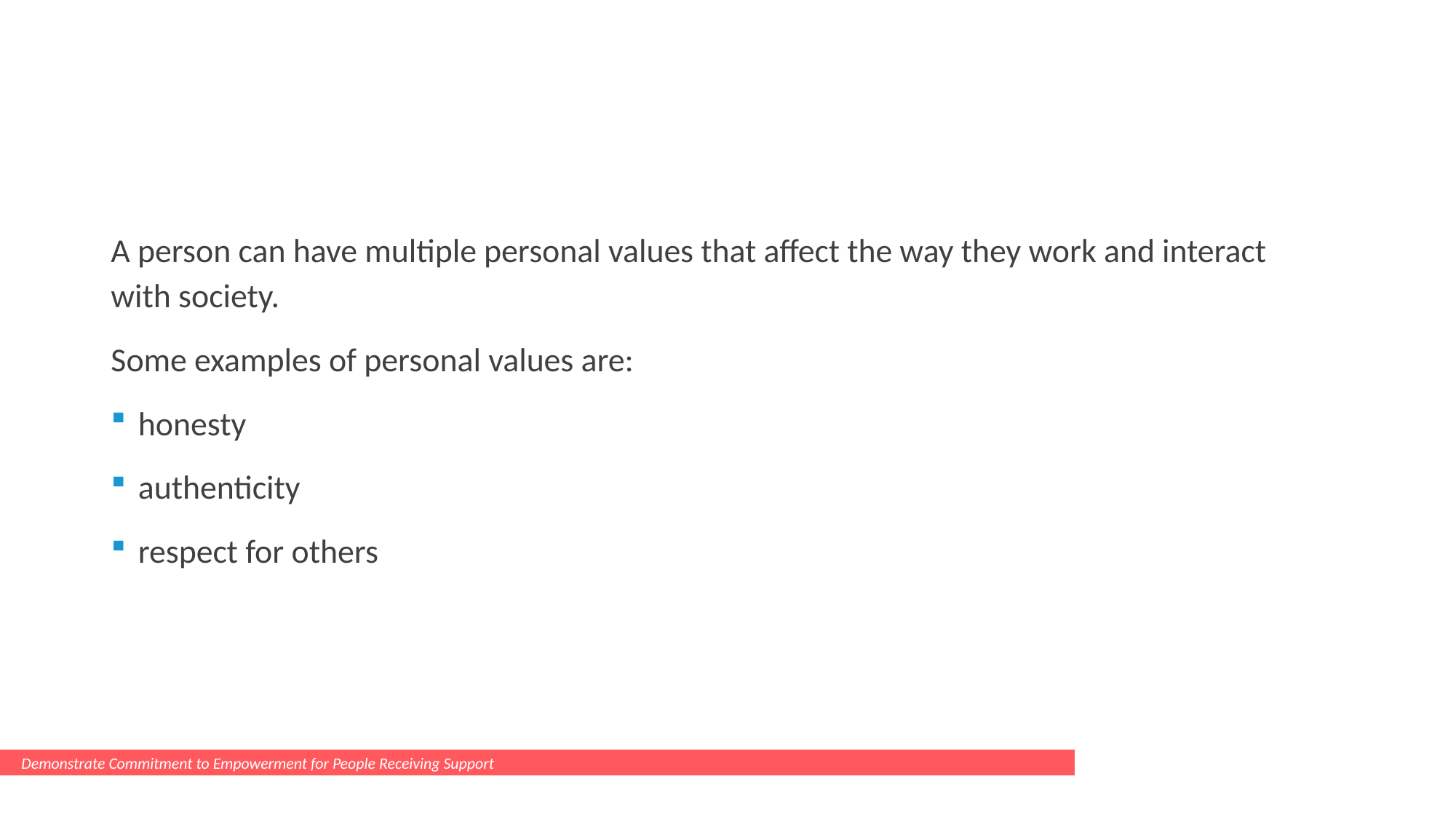

#
A person can have multiple personal values that affect the way they work and interact with society.
Some examples of personal values are:
honesty
authenticity
respect for others
Demonstrate Commitment to Empowerment for People Receiving Support